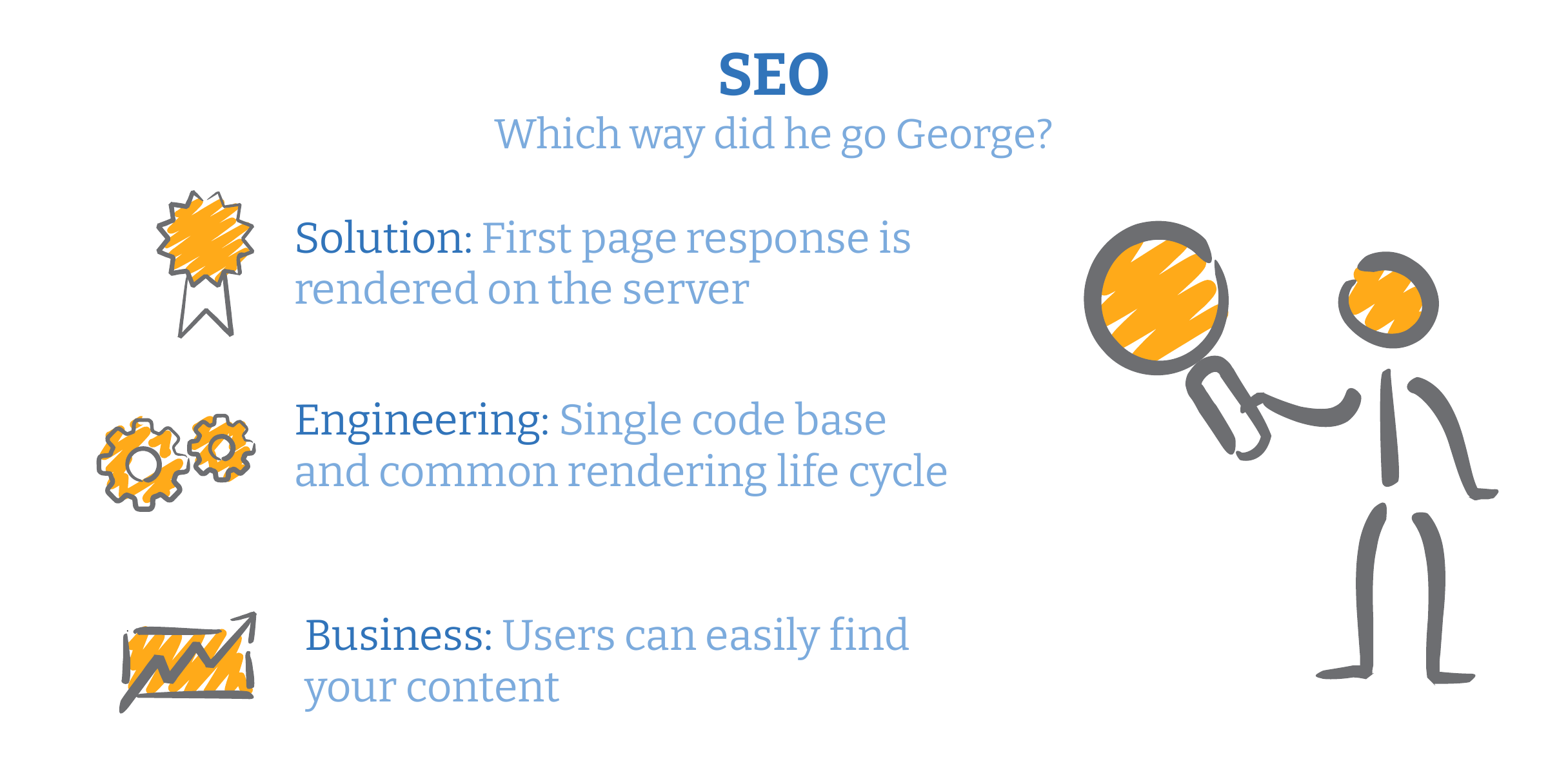

# SEO Which way did he go George?

Solution: First page response is rendered on the server

Engineering: Single code base and common rendering life cycle

Business: Users can easily find your content